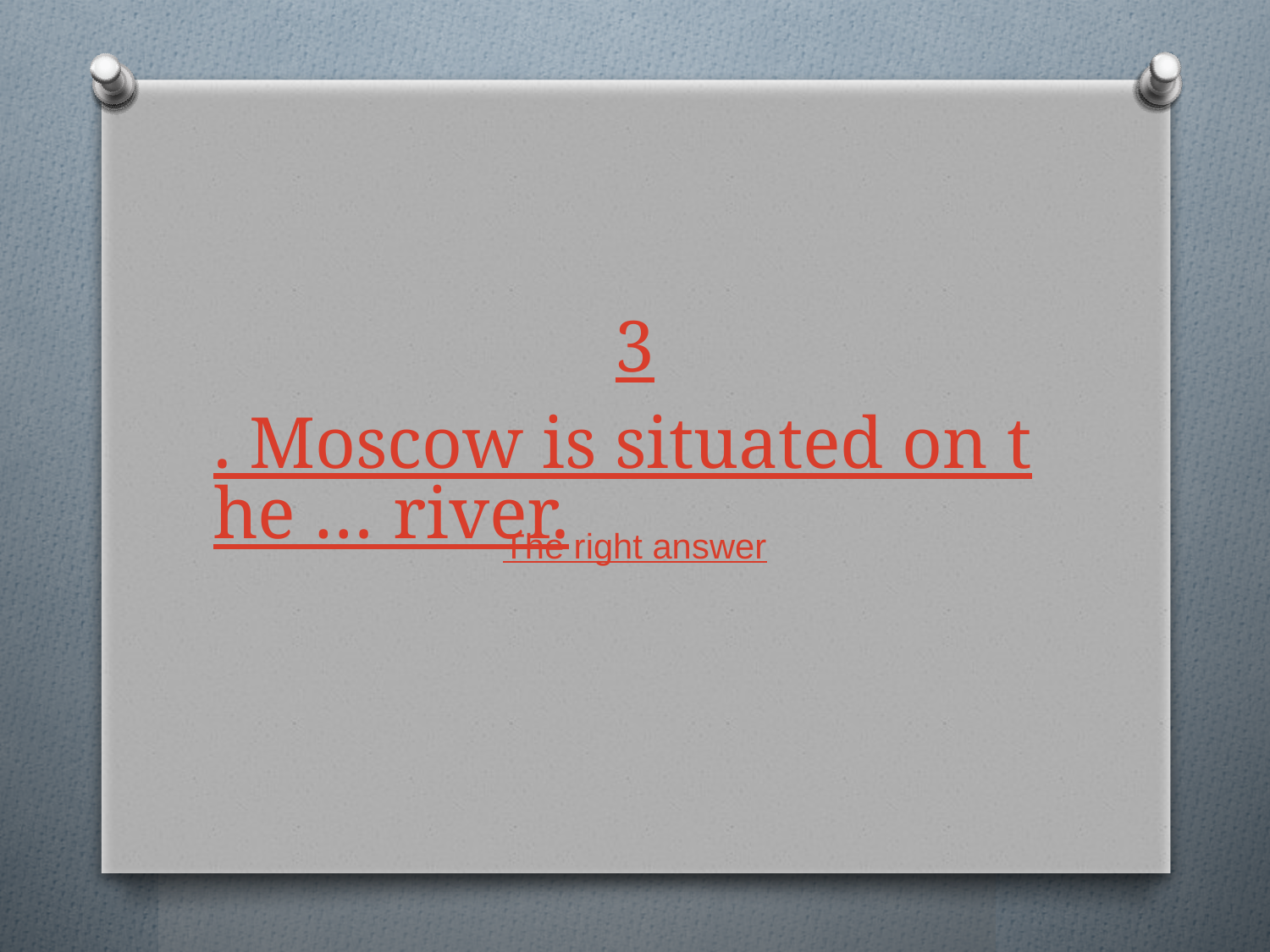

# 3. Moscow is situated on the … river.
The right answer